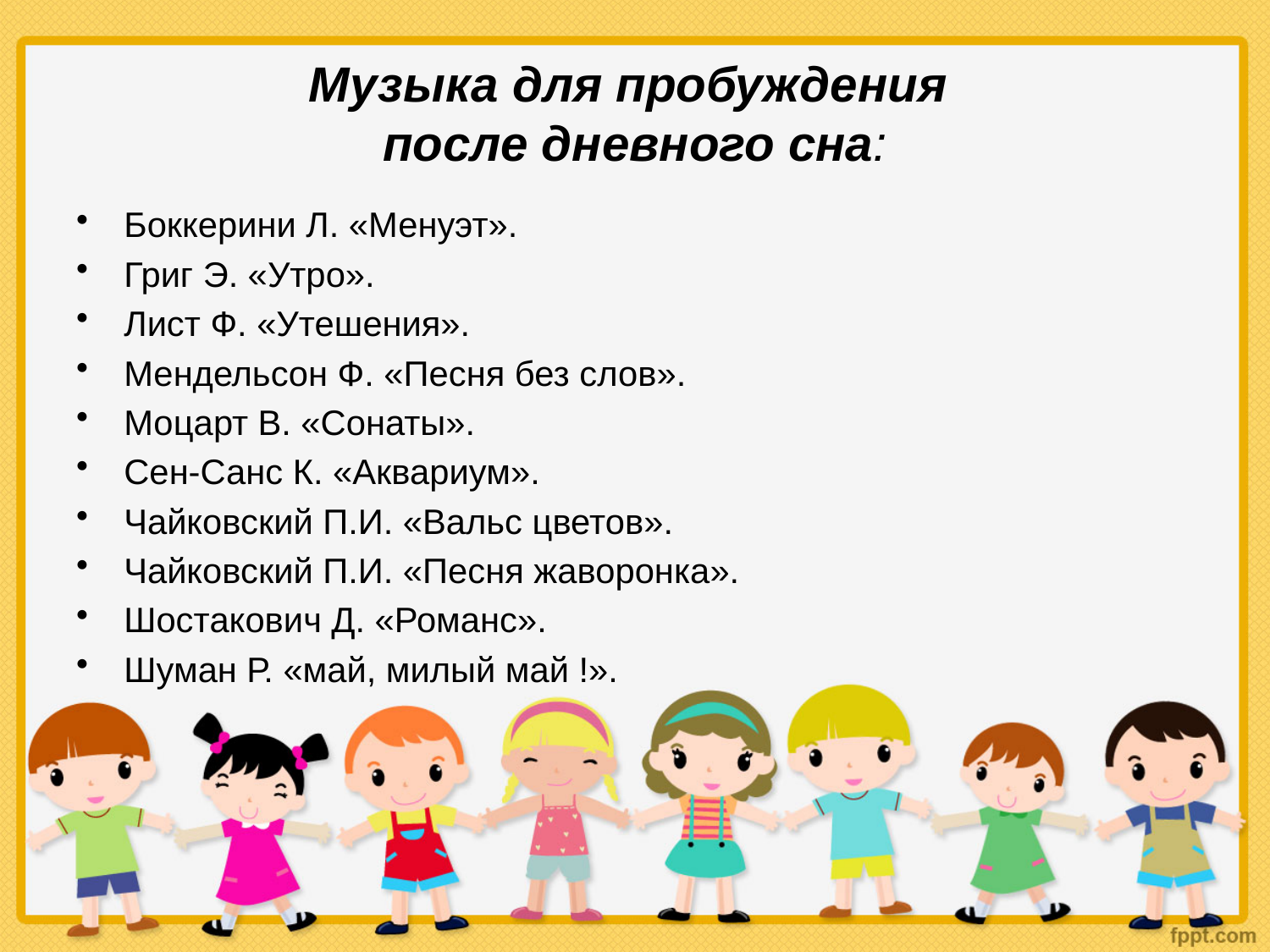

# Музыка для пробуждения после дневного сна:
Боккерини Л. «Менуэт».
Григ Э. «Утро».
Лист Ф. «Утешения».
Мендельсон Ф. «Песня без слов».
Моцарт В. «Сонаты».
Сен-Санс К. «Аквариум».
Чайковский П.И. «Вальс цветов».
Чайковский П.И. «Песня жаворонка».
Шостакович Д. «Романс».
Шуман Р. «май, милый май !».

Prezentacii.com